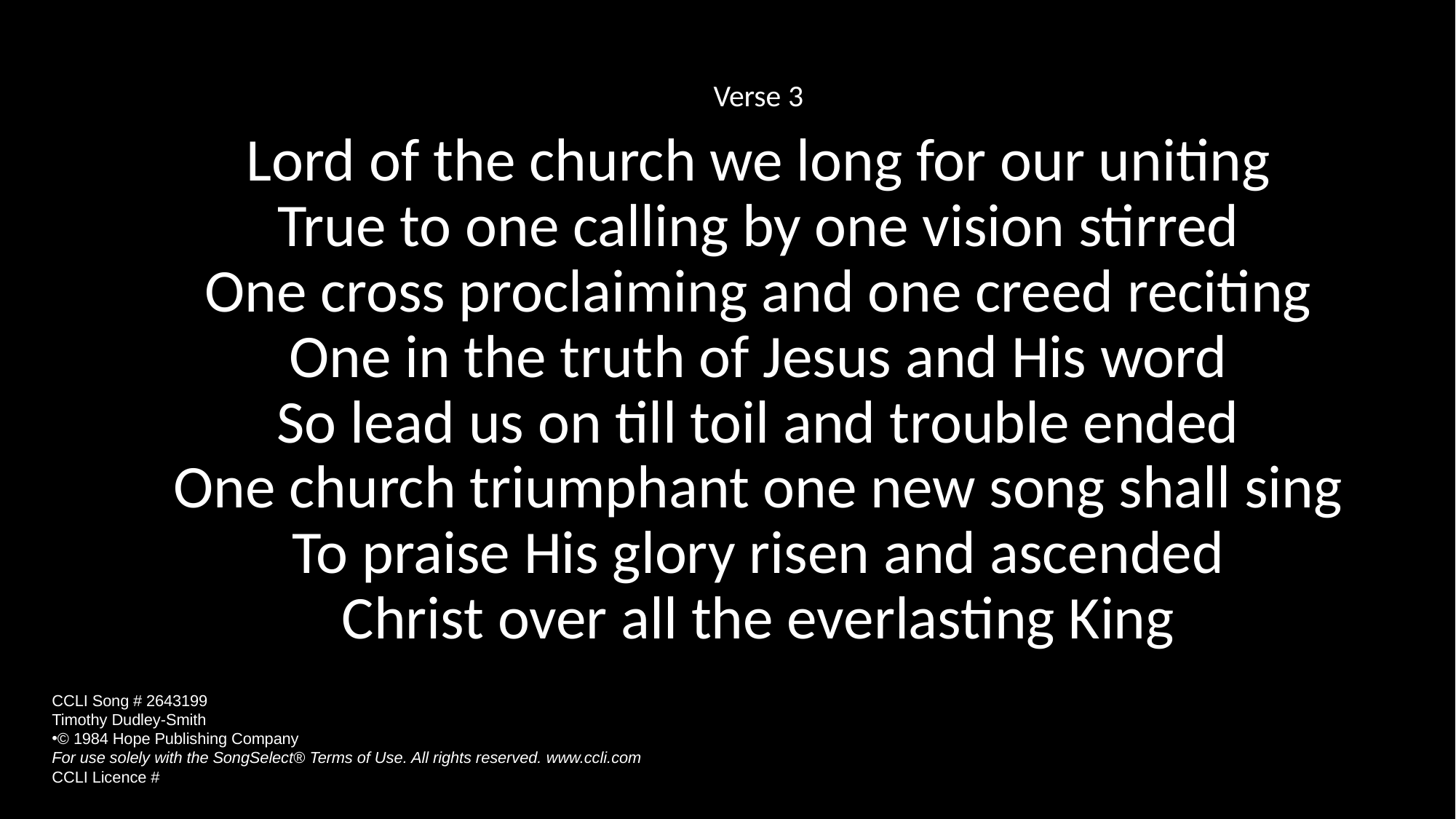

Verse 3
Lord of the church we long for our uniting
True to one calling by one vision stirred
One cross proclaiming and one creed reciting
One in the truth of Jesus and His word
So lead us on till toil and trouble ended
One church triumphant one new song shall sing
To praise His glory risen and ascended
Christ over all the everlasting King

CCLI Song # 2643199
Timothy Dudley-Smith
© 1984 Hope Publishing Company
For use solely with the SongSelect® Terms of Use. All rights reserved. www.ccli.com
CCLI Licence #